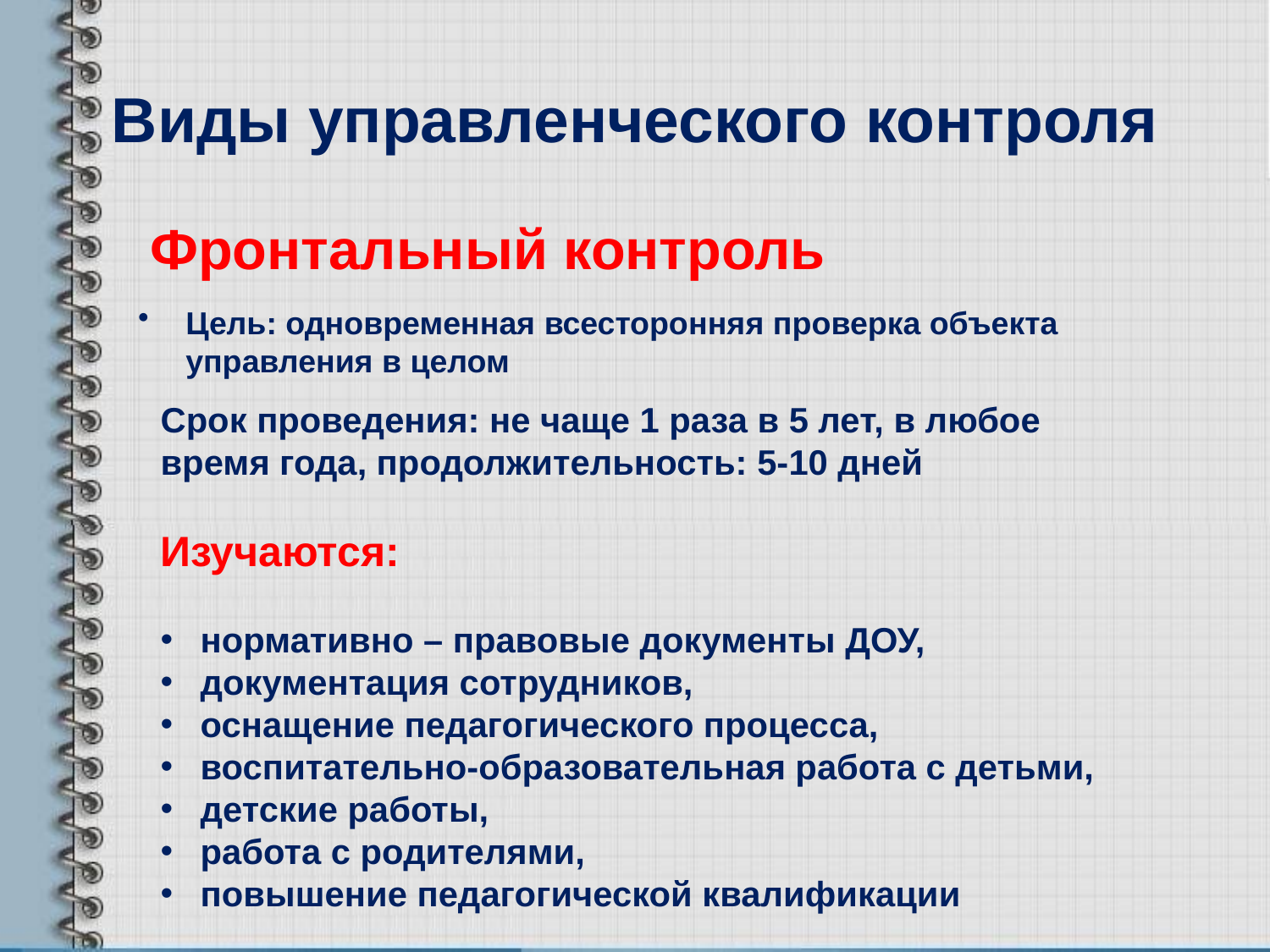

# Виды управленческого контроля
Фронтальный контроль
Цель: одновременная всесторонняя проверка объекта      управления в целом
Срок проведения: не чаще 1 раза в 5 лет, в любое время года, продолжительность: 5-10 дней

Изучаются:

нормативно – правовые документы ДОУ,
документация сотрудников,
оснащение педагогического процесса,
воспитательно-образовательная работа с детьми,
детские работы,
работа с родителями,
повышение педагогической квалификации